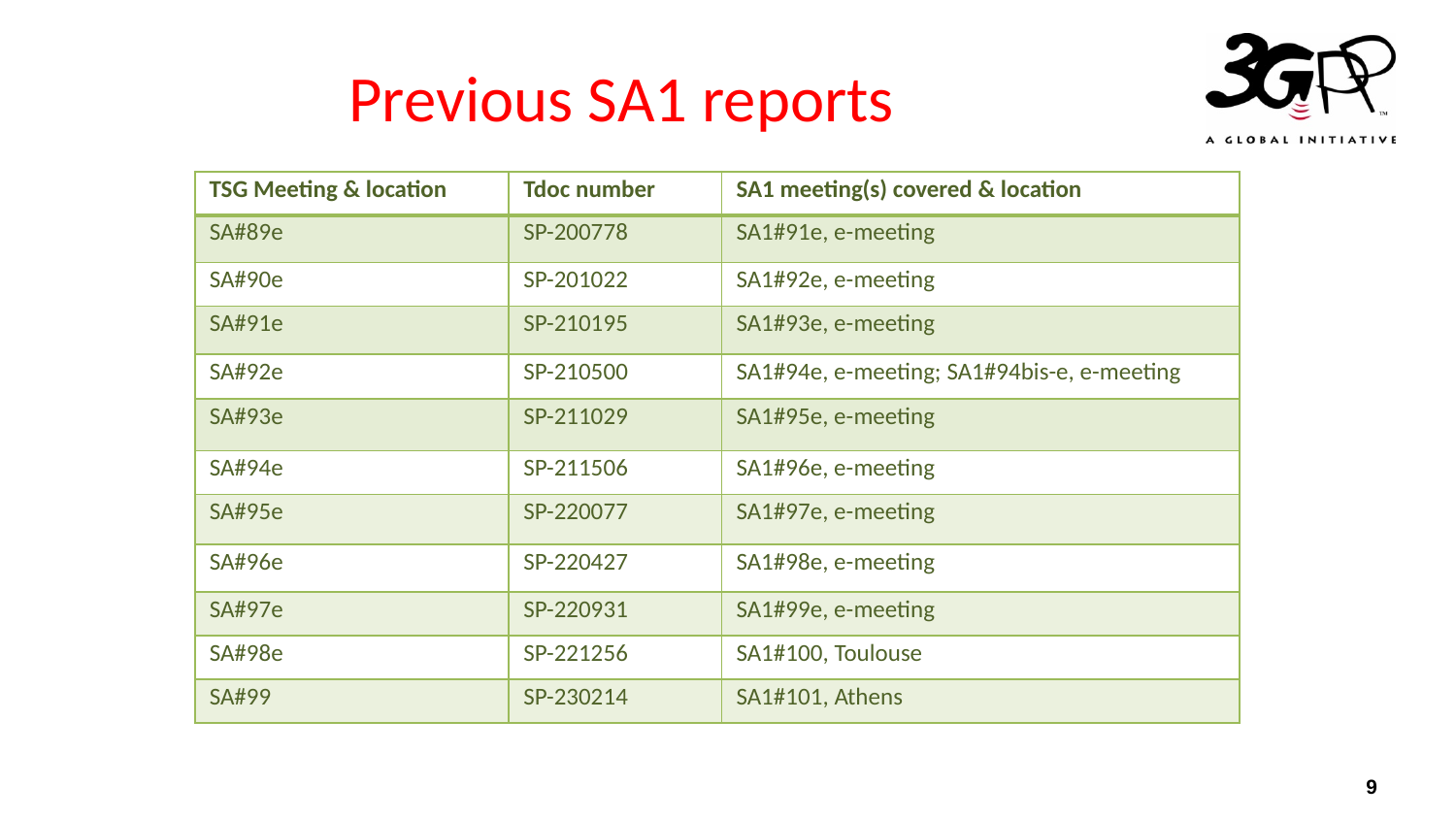

# Previous SA1 reports
| TSG Meeting & location | Tdoc number | SA1 meeting(s) covered & location |
| --- | --- | --- |
| SA#89e | SP-200778 | SA1#91e, e-meeting |
| SA#90e | SP-201022 | SA1#92e, e-meeting |
| SA#91e | SP-210195 | SA1#93e, e-meeting |
| SA#92e | SP-210500 | SA1#94e, e-meeting; SA1#94bis-e, e-meeting |
| SA#93e | SP-211029 | SA1#95e, e-meeting |
| SA#94e | SP-211506 | SA1#96e, e-meeting |
| SA#95e | SP-220077 | SA1#97e, e-meeting |
| SA#96e | SP-220427 | SA1#98e, e-meeting |
| SA#97e | SP-220931 | SA1#99e, e-meeting |
| SA#98e | SP-221256 | SA1#100, Toulouse |
| SA#99 | SP-230214 | SA1#101, Athens |